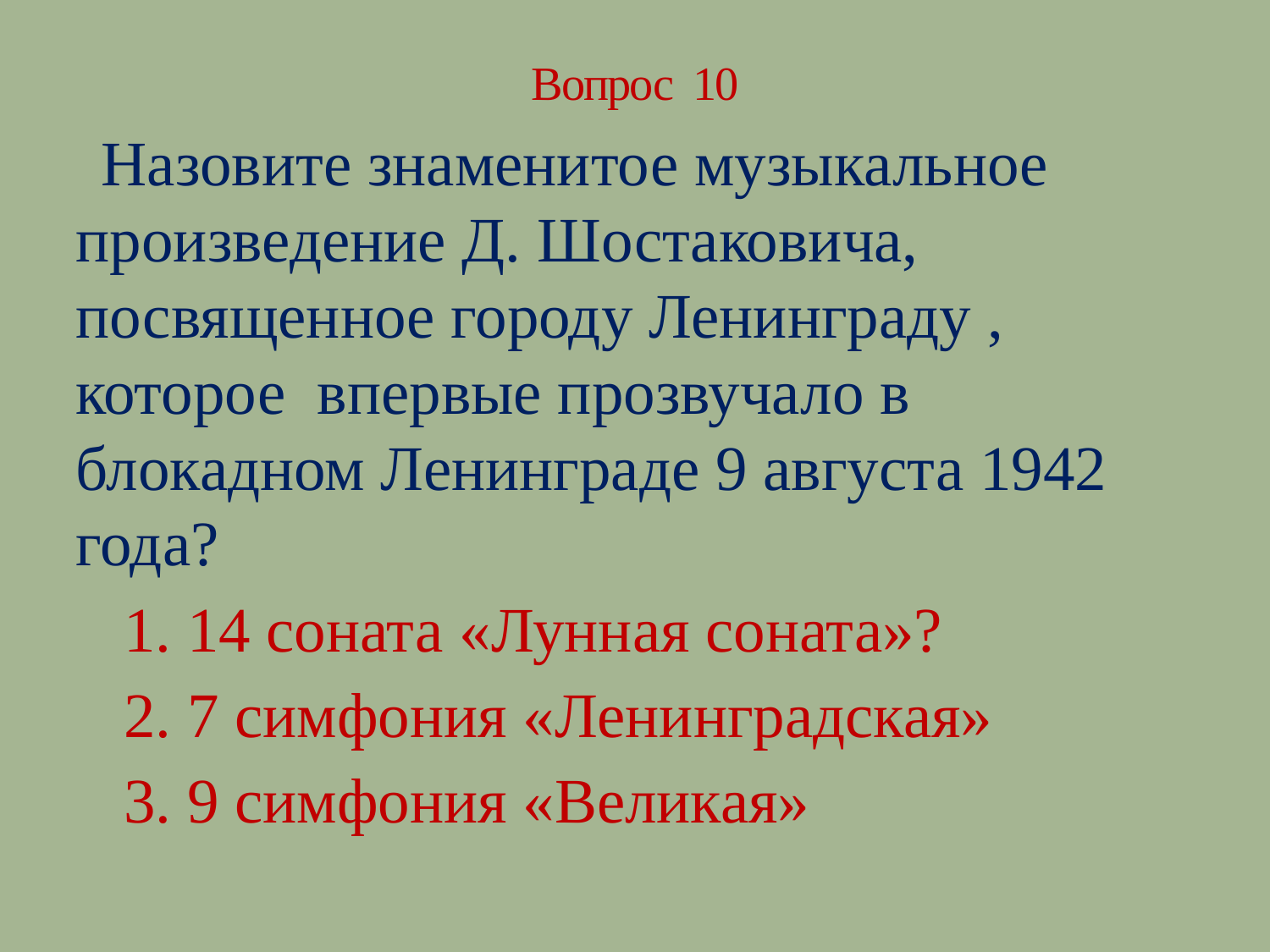

# Вопрос  10
  Назовите знаменитое музыкальное произведение Д. Шостаковича, посвященное городу Ленинграду , которое  впервые прозвучало в блокадном Ленинграде 9 августа 1942 года?
   1. 14 соната «Лунная соната»?
   2. 7 симфония «Ленинградская»
   3. 9 симфония «Великая»